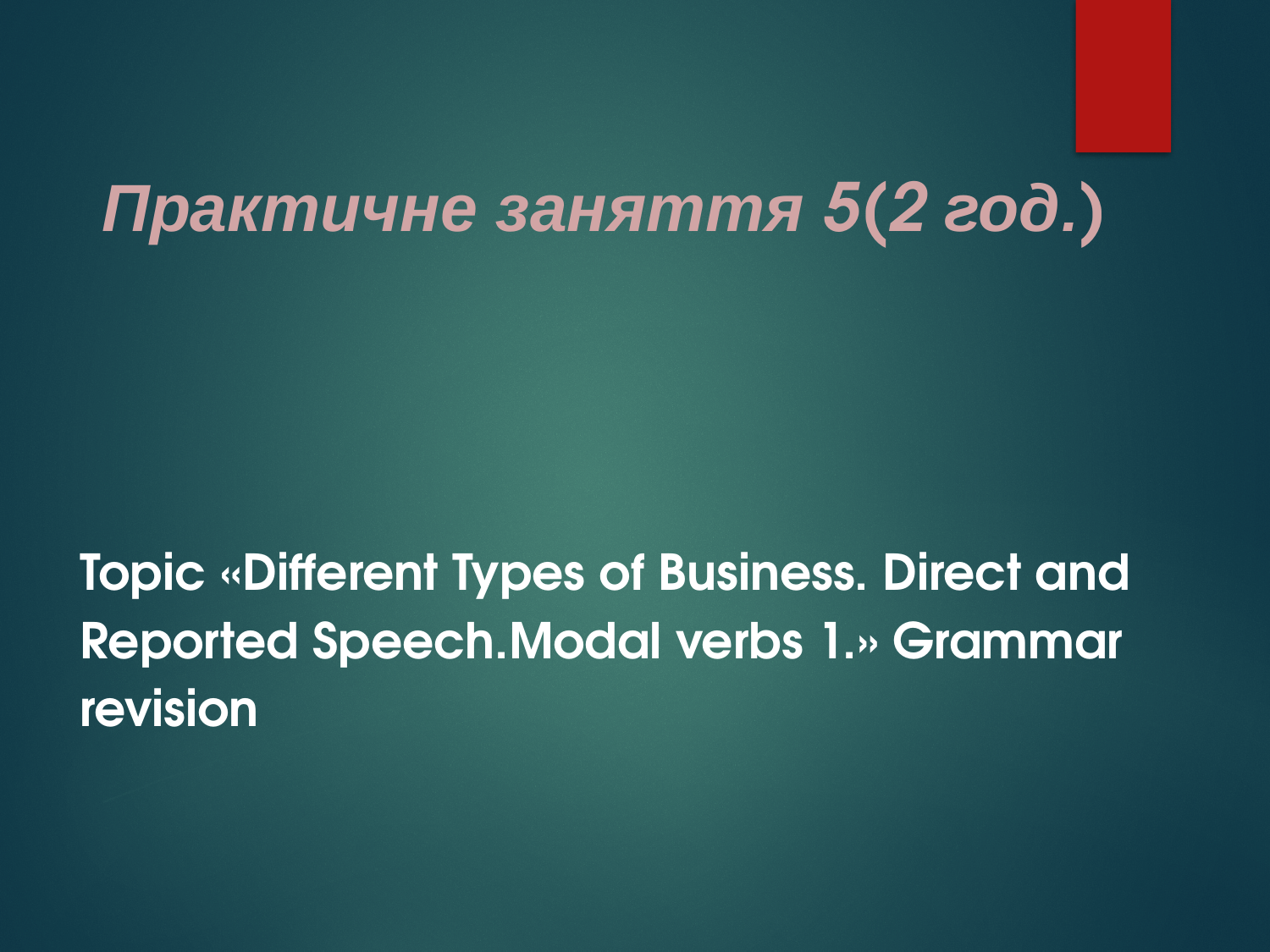

# Практичне заняття 5(2 год.)
Topic «Different Types of Business. Direct and Reported Speech.Modal verbs 1.» Grammar revision